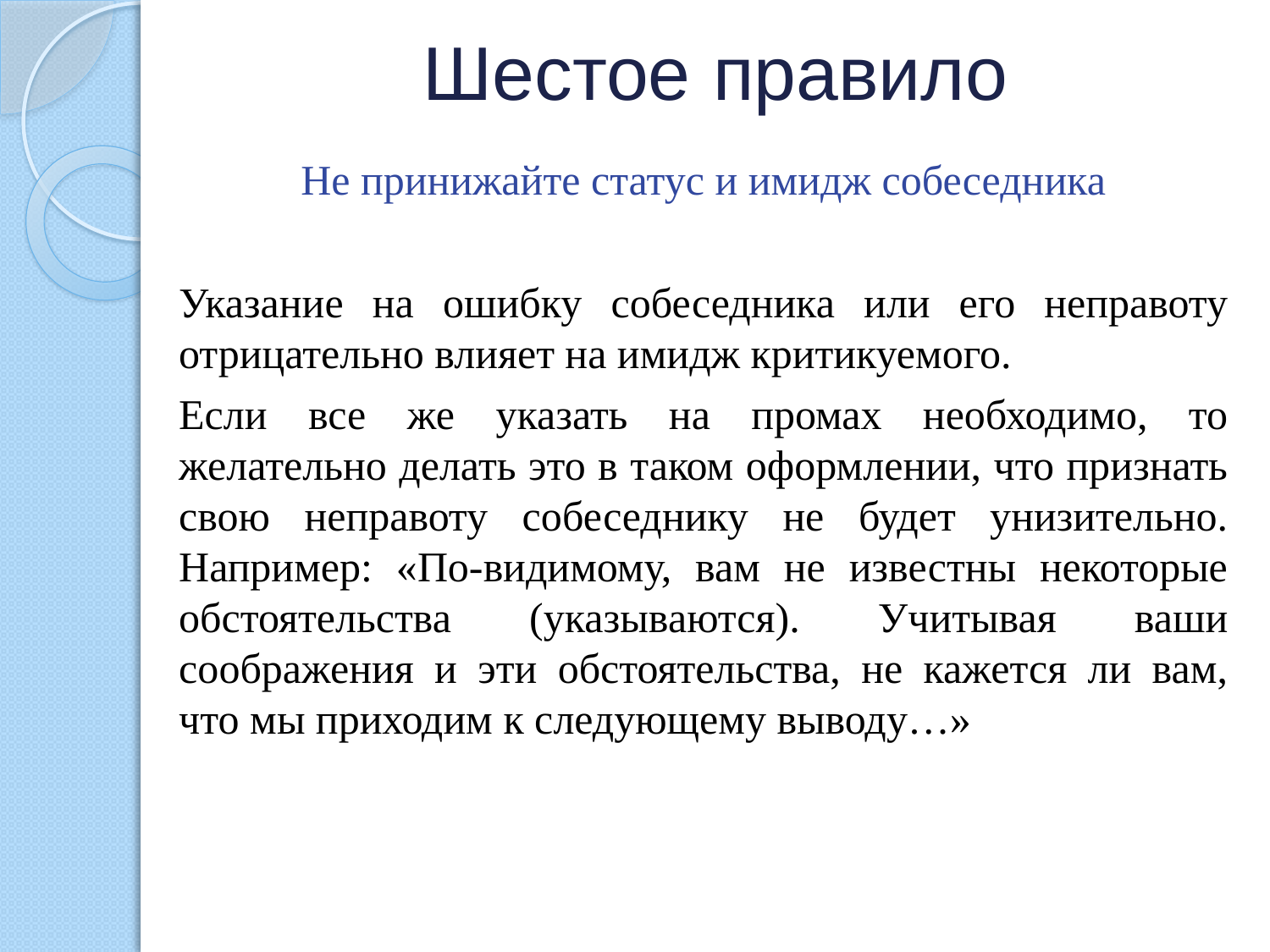

# Шестое правило
Не принижайте статус и имидж собеседника

Указание на ошибку собеседника или его неправоту отрицательно влияет на имидж критикуемого.
Если все же указать на промах необходимо, то желательно делать это в таком оформлении, что признать свою неправоту собеседнику не будет унизительно. Например: «По-видимому, вам не известны некоторые обстоятельства (указываются). Учитывая ваши соображения и эти обстоятельства, не кажется ли вам, что мы приходим к следующему выводу…»